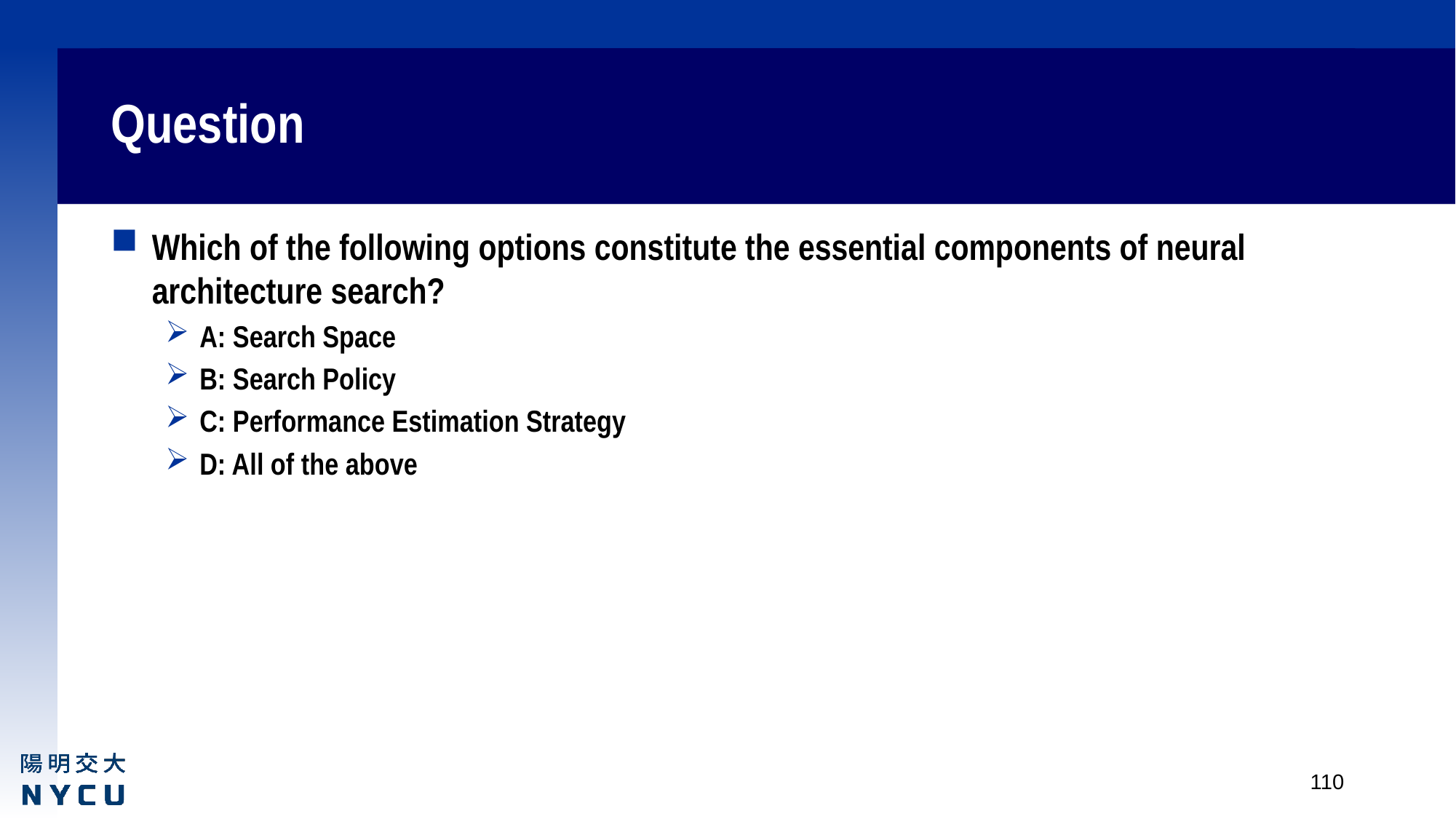

# Question
Which of the following options constitute the essential components of neural architecture search?
A: Search Space
B: Search Policy
C: Performance Estimation Strategy
D: All of the above

110